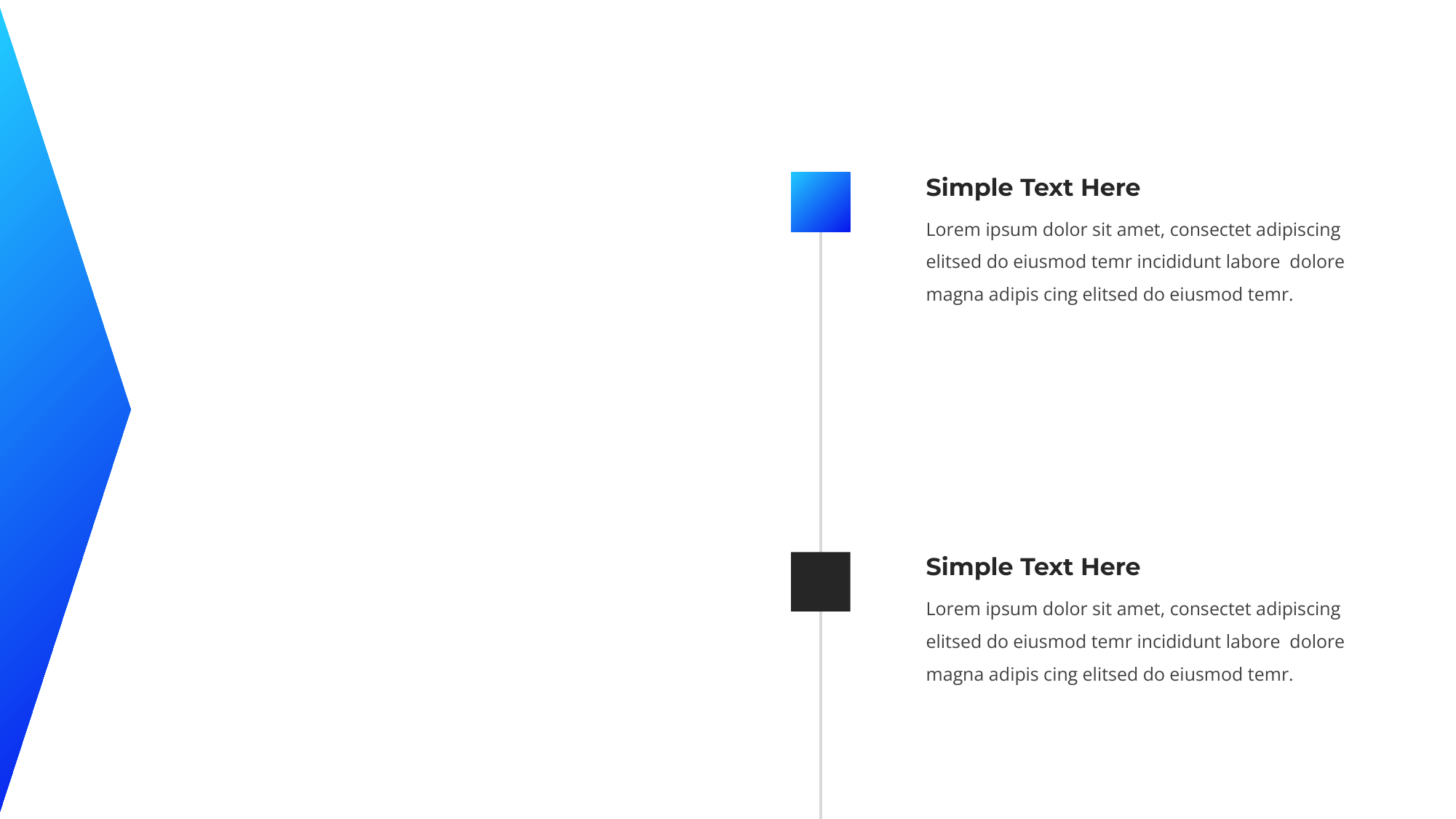

Simple Text Here
Lorem ipsum dolor sit amet, consectet adipiscing elitsed do eiusmod temr incididunt labore  dolore magna adipis cing elitsed do eiusmod temr.

Simple Text Here
Lorem ipsum dolor sit amet, consectet adipiscing elitsed do eiusmod temr incididunt labore  dolore magna adipis cing elitsed do eiusmod temr.